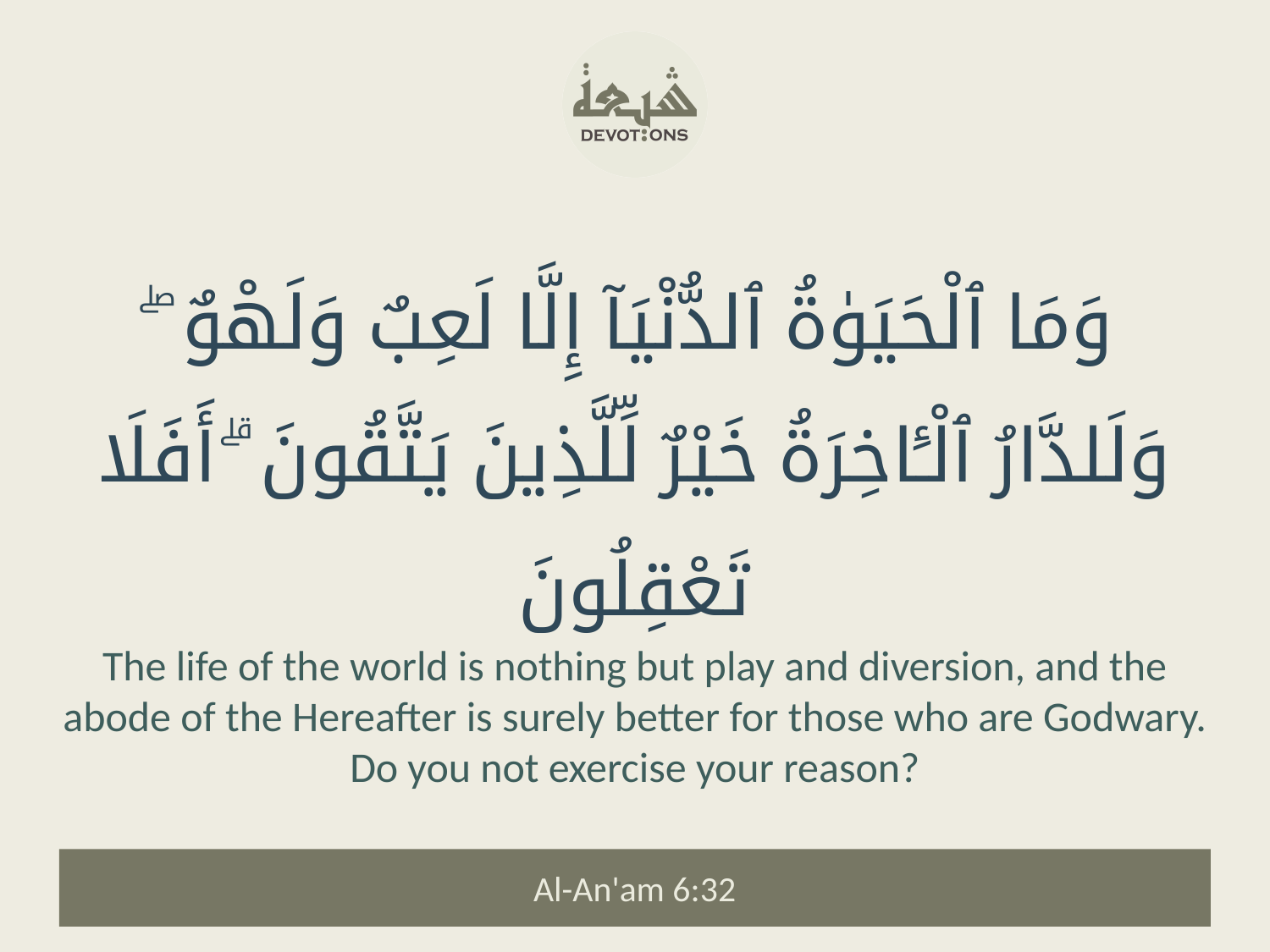

وَمَا ٱلْحَيَوٰةُ ٱلدُّنْيَآ إِلَّا لَعِبٌ وَلَهْوٌ ۖ وَلَلدَّارُ ٱلْـَٔاخِرَةُ خَيْرٌ لِّلَّذِينَ يَتَّقُونَ ۗ أَفَلَا تَعْقِلُونَ
The life of the world is nothing but play and diversion, and the abode of the Hereafter is surely better for those who are Godwary. Do you not exercise your reason?
Al-An'am 6:32